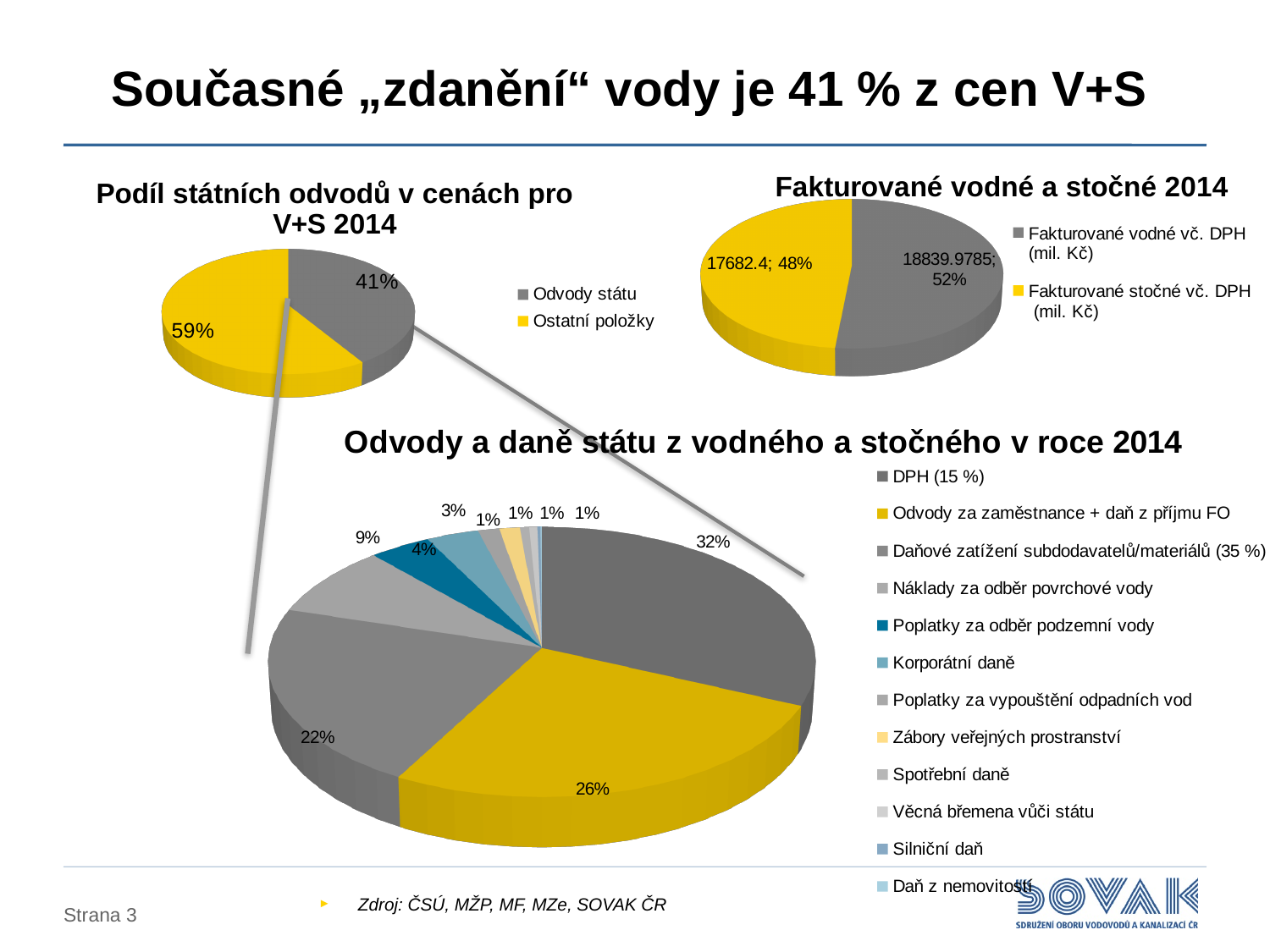

Současné „zdanění“ vody je 41 % z cen V+S

[unsupported chart]

[unsupported chart]

[unsupported chart]

Zdroj: ČSÚ, MŽP, MF, MZe, SOVAK ČR